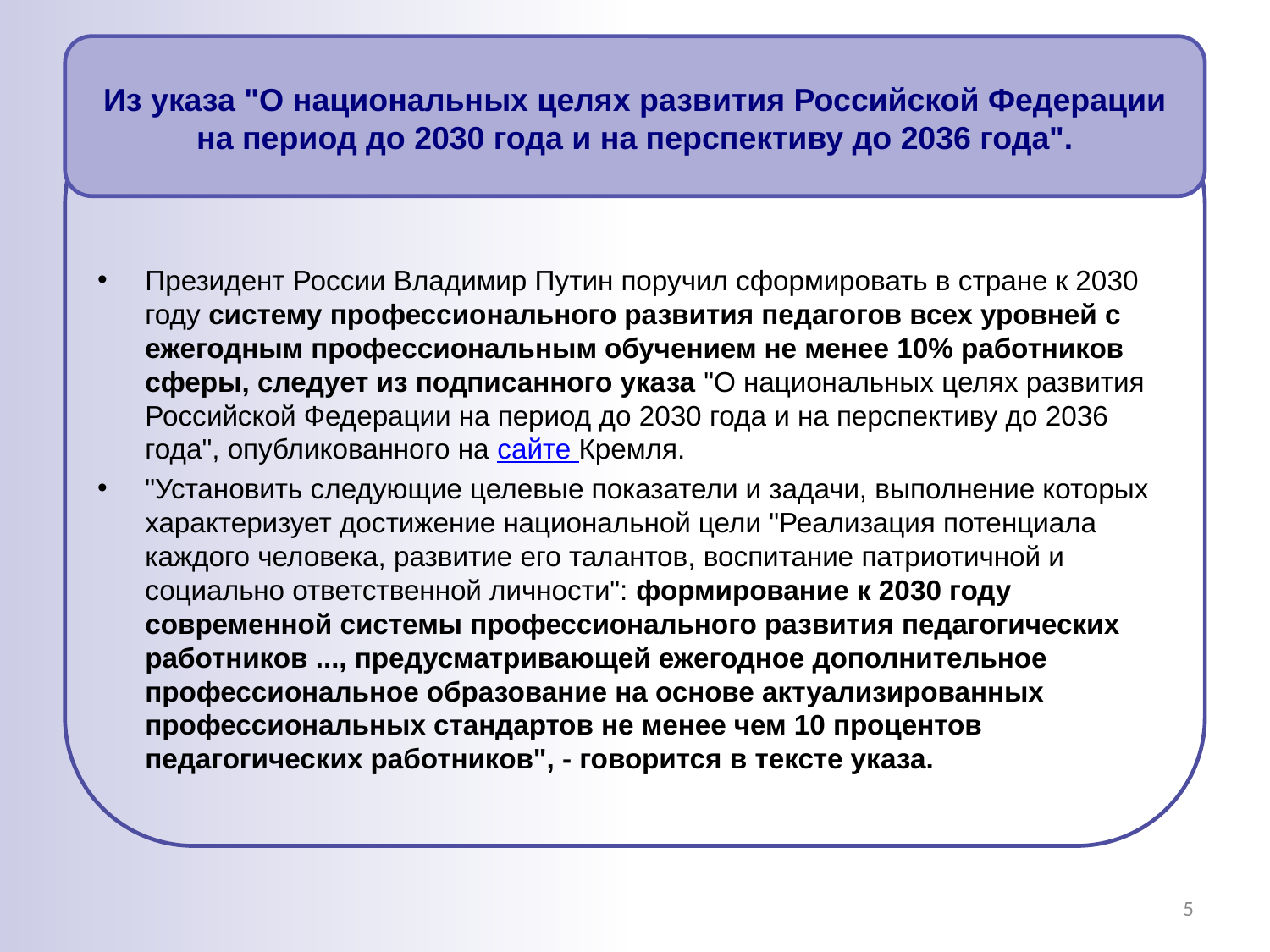

# Из указа "О национальных целях развития Российской Федерации на период до 2030 года и на перспективу до 2036 года".
Президент России Владимир Путин поручил сформировать в стране к 2030 году систему профессионального развития педагогов всех уровней с ежегодным профессиональным обучением не менее 10% работников сферы, следует из подписанного указа "О национальных целях развития Российской Федерации на период до 2030 года и на перспективу до 2036 года", опубликованного на сайте Кремля.
"Установить следующие целевые показатели и задачи, выполнение которых характеризует достижение национальной цели "Реализация потенциала каждого человека, развитие его талантов, воспитание патриотичной и социально ответственной личности": формирование к 2030 году современной системы профессионального развития педагогических работников ..., предусматривающей ежегодное дополнительное профессиональное образование на основе актуализированных профессиональных стандартов не менее чем 10 процентов педагогических работников", - говорится в тексте указа.

5